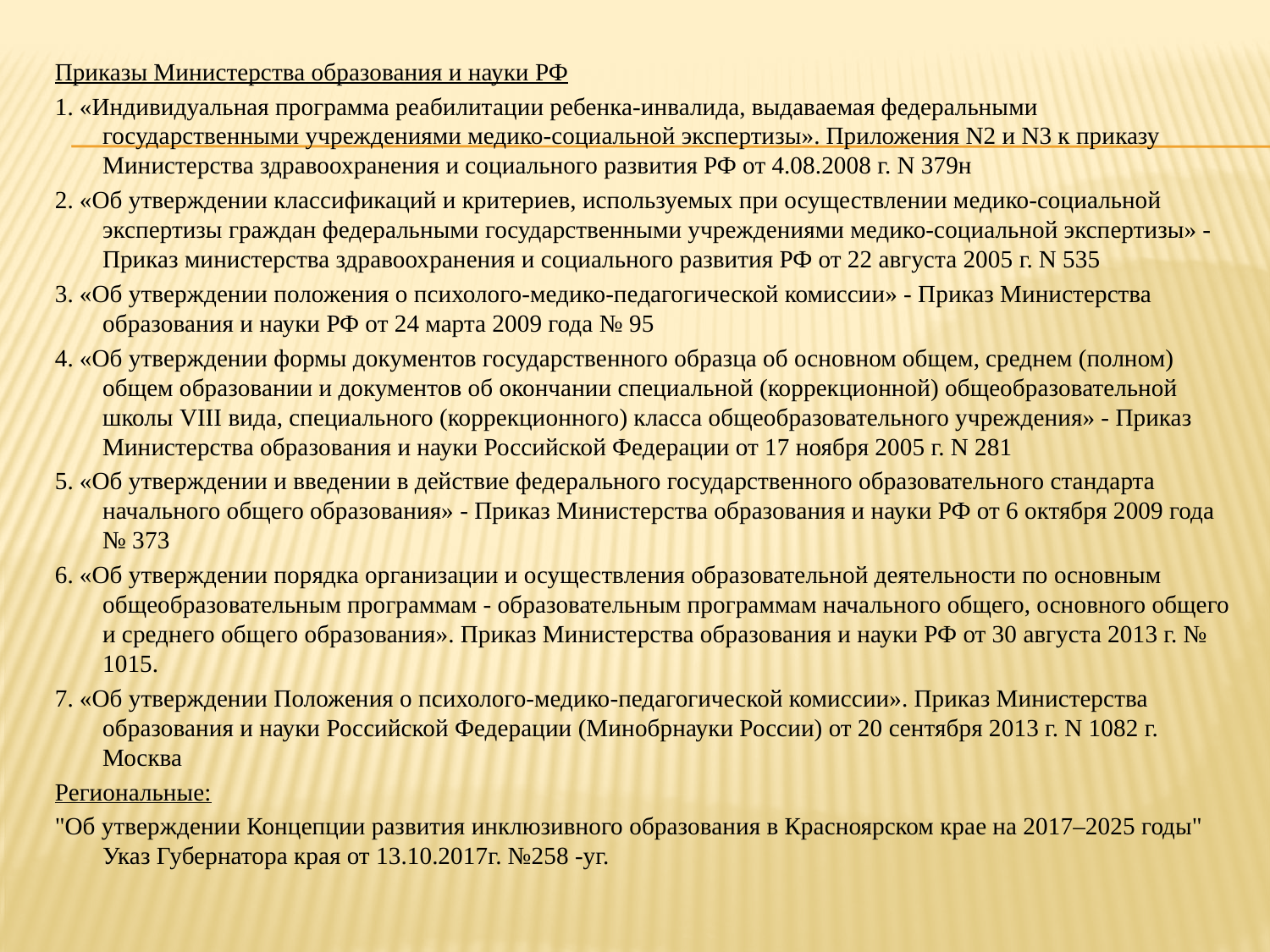

Приказы Министерства образования и науки РФ
1. «Индивидуальная программа реабилитации ребенка-инвалида, выдаваемая федеральными государственными учреждениями медико-социальной экспертизы». Приложения N2 и N3 к приказу Министерства здравоохранения и социального развития РФ от 4.08.2008 г. N 379н
2. «Об утверждении классификаций и критериев, используемых при осуществлении медико-социальной экспертизы граждан федеральными государственными учреждениями медико-социальной экспертизы» - Приказ министерства здравоохранения и социального развития РФ от 22 августа 2005 г. N 535
3. «Об утверждении положения о психолого-медико-педагогической комиссии» - Приказ Министерства образования и науки РФ от 24 марта 2009 года № 95
4. «Об утверждении формы документов государственного образца об основном общем, среднем (полном) общем образовании и документов об окончании специальной (коррекционной) общеобразовательной школы VIII вида, специального (коррекционного) класса общеобразовательного учреждения» - Приказ Министерства образования и науки Российской Федерации от 17 ноября 2005 г. N 281
5. «Об утверждении и введении в действие федерального государственного образовательного стандарта начального общего образования» - Приказ Министерства образования и науки РФ от 6 октября 2009 года № 373
6. «Об утверждении порядка организации и осуществления образовательной деятельности по основным общеобразовательным программам - образовательным программам начального общего, основного общего и среднего общего образования». Приказ Министерства образования и науки РФ от 30 августа 2013 г. № 1015.
7. «Об утверждении Положения о психолого-медико-педагогической комиссии». Приказ Министерства образования и науки Российской Федерации (Минобрнауки России) от 20 сентября 2013 г. N 1082 г. Москва
Региональные:
"Об утверждении Концепции развития инклюзивного образования в Красноярском крае на 2017–2025 годы" Указ Губернатора края от 13.10.2017г. №258 -уг.